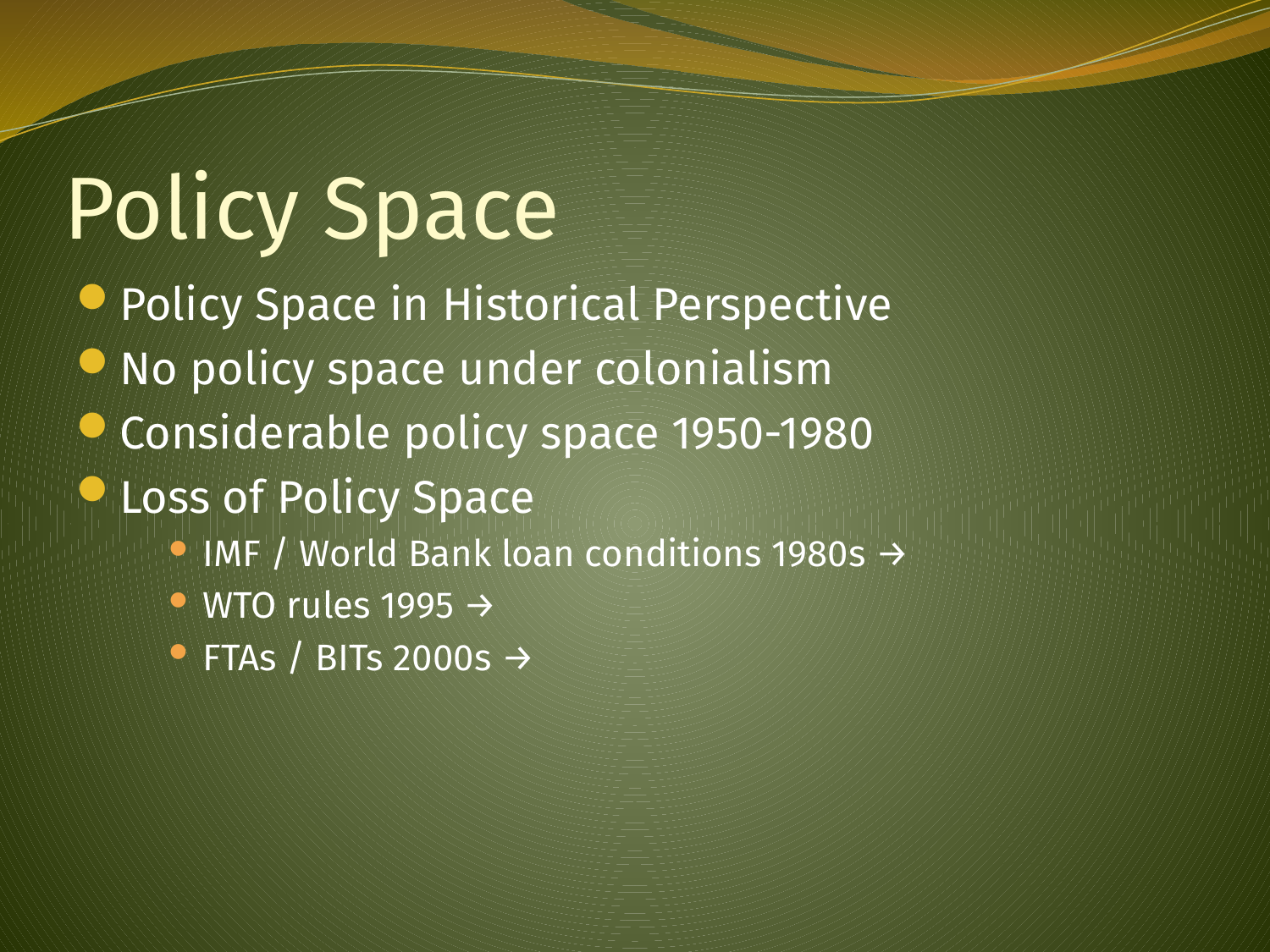

# Policy Space
Policy Space in Historical Perspective
No policy space under colonialism
Considerable policy space 1950-1980
Loss of Policy Space
IMF / World Bank loan conditions 1980s →
WTO rules 1995 →
FTAs / BITs 2000s →